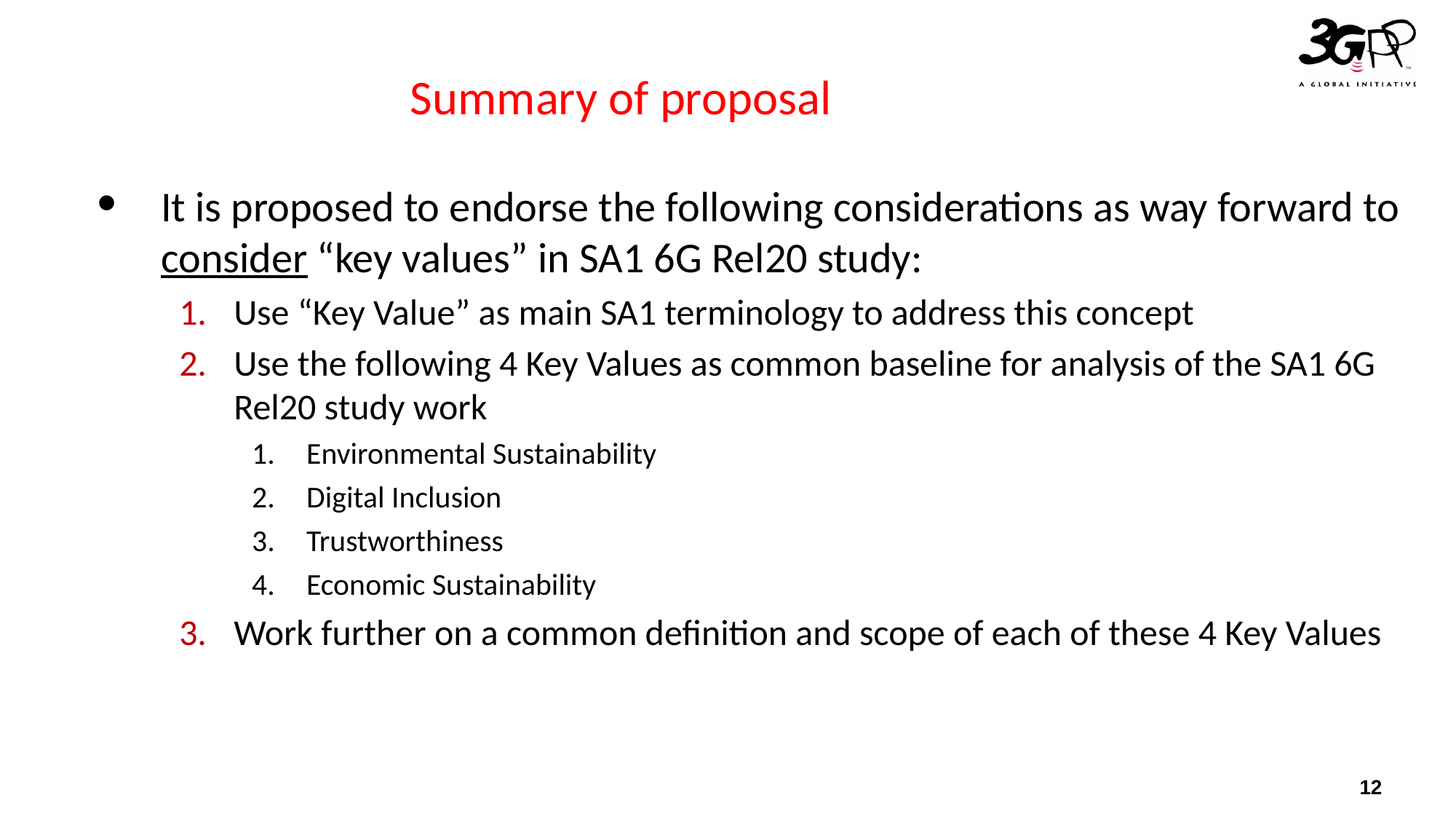

# Summary of proposal
It is proposed to endorse the following considerations as way forward to consider “key values” in SA1 6G Rel20 study:
Use “Key Value” as main SA1 terminology to address this concept
Use the following 4 Key Values as common baseline for analysis of the SA1 6G Rel20 study work
Environmental Sustainability
Digital Inclusion
Trustworthiness
Economic Sustainability
Work further on a common definition and scope of each of these 4 Key Values